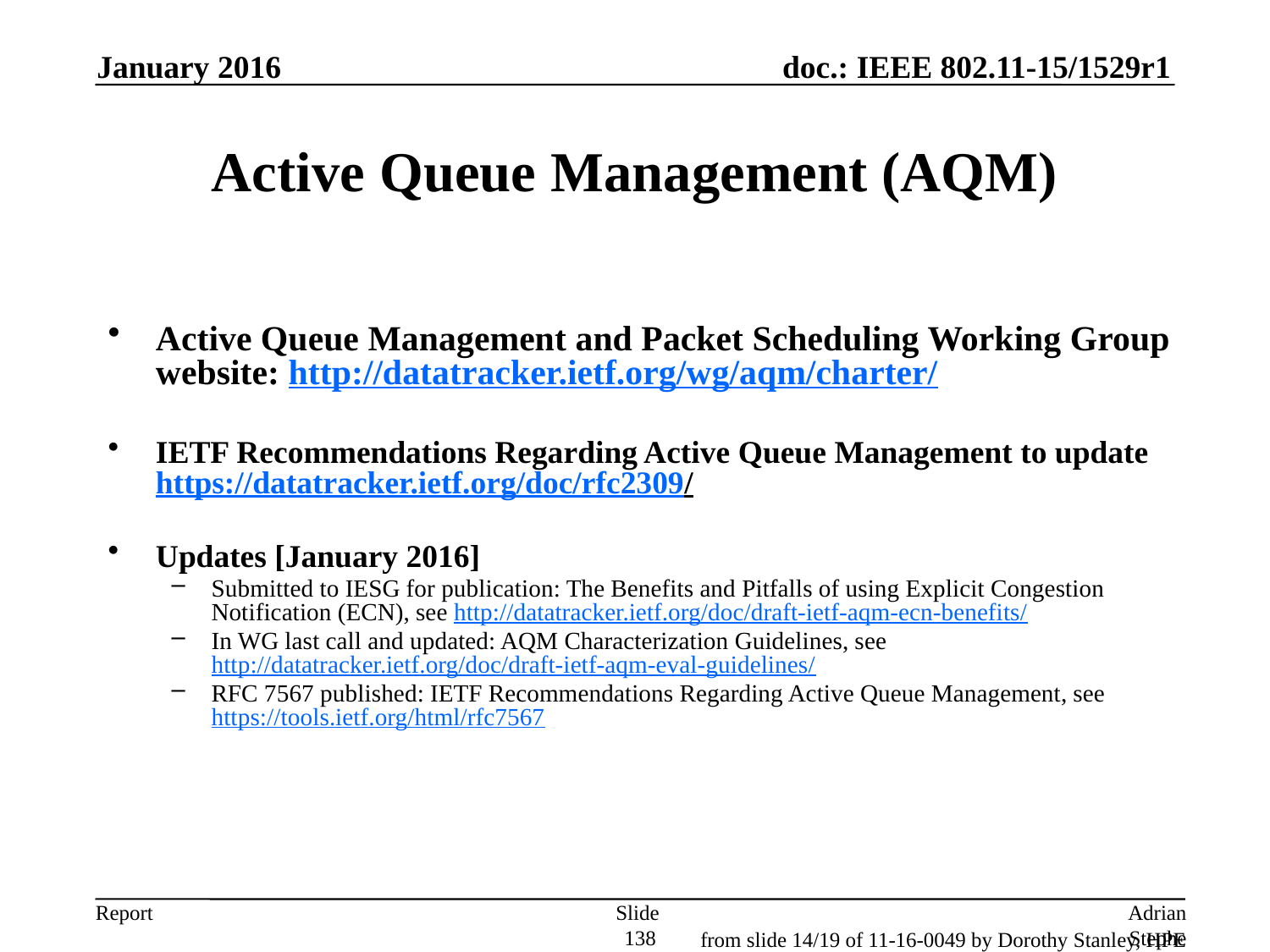

January 2016
# Active Queue Management (AQM)

Active Queue Management and Packet Scheduling Working Group website: http://datatracker.ietf.org/wg/aqm/charter/

IETF Recommendations Regarding Active Queue Management to update https://datatracker.ietf.org/doc/rfc2309/

Updates [January 2016]
Submitted to IESG for publication: The Benefits and Pitfalls of using Explicit Congestion Notification (ECN), see http://datatracker.ietf.org/doc/draft-ietf-aqm-ecn-benefits/
In WG last call and updated: AQM Characterization Guidelines, see http://datatracker.ietf.org/doc/draft-ietf-aqm-eval-guidelines/
RFC 7567 published: IETF Recommendations Regarding Active Queue Management, see https://tools.ietf.org/html/rfc7567

Slide 138
Adrian Stephens, Intel Corporation
from slide 14/19 of 11-16-0049 by Dorothy Stanley, HPE